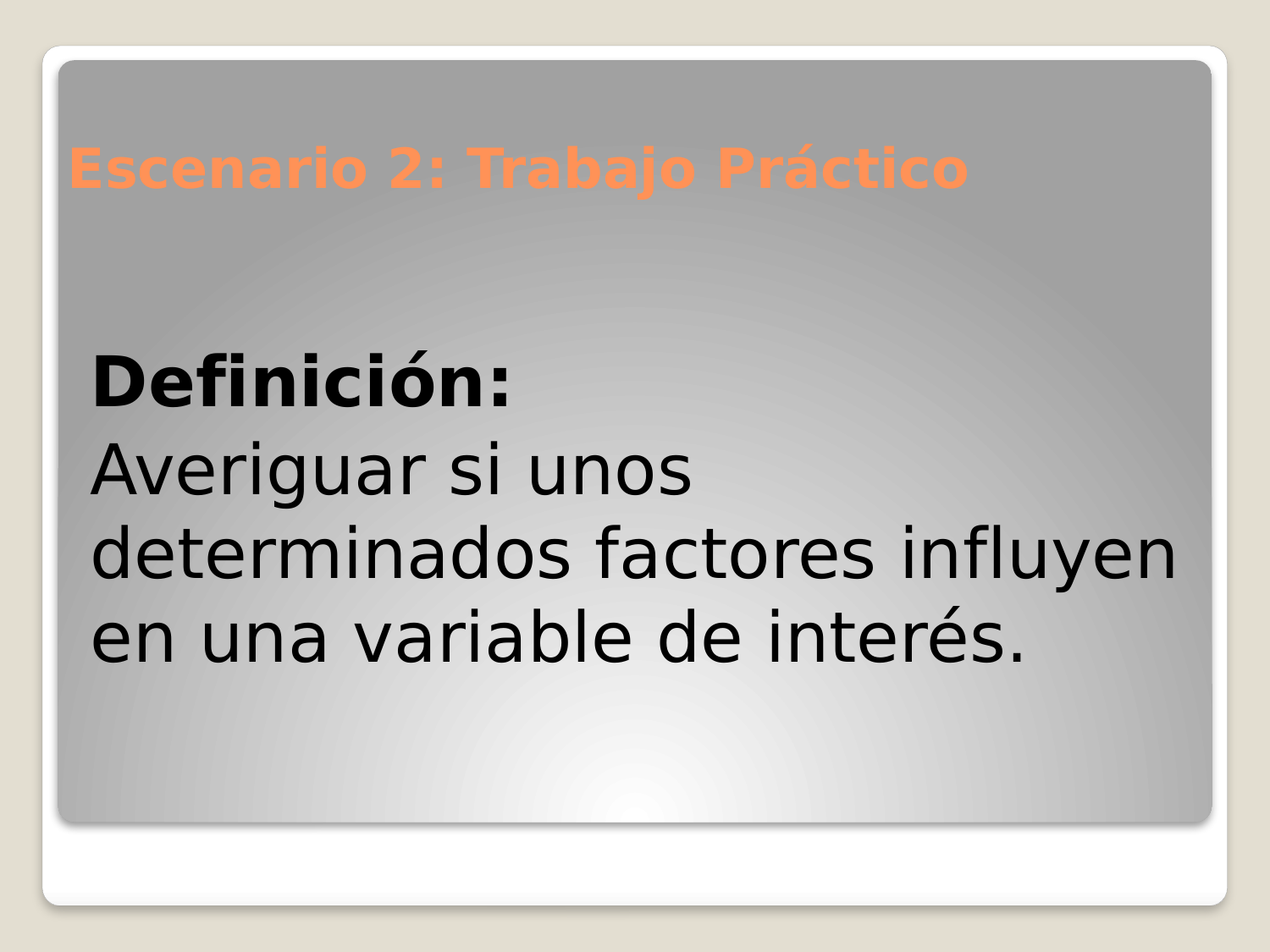

# Escenario 2: Trabajo Práctico

Definición:
Averiguar si unos determinados factores influyen en una variable de interés.